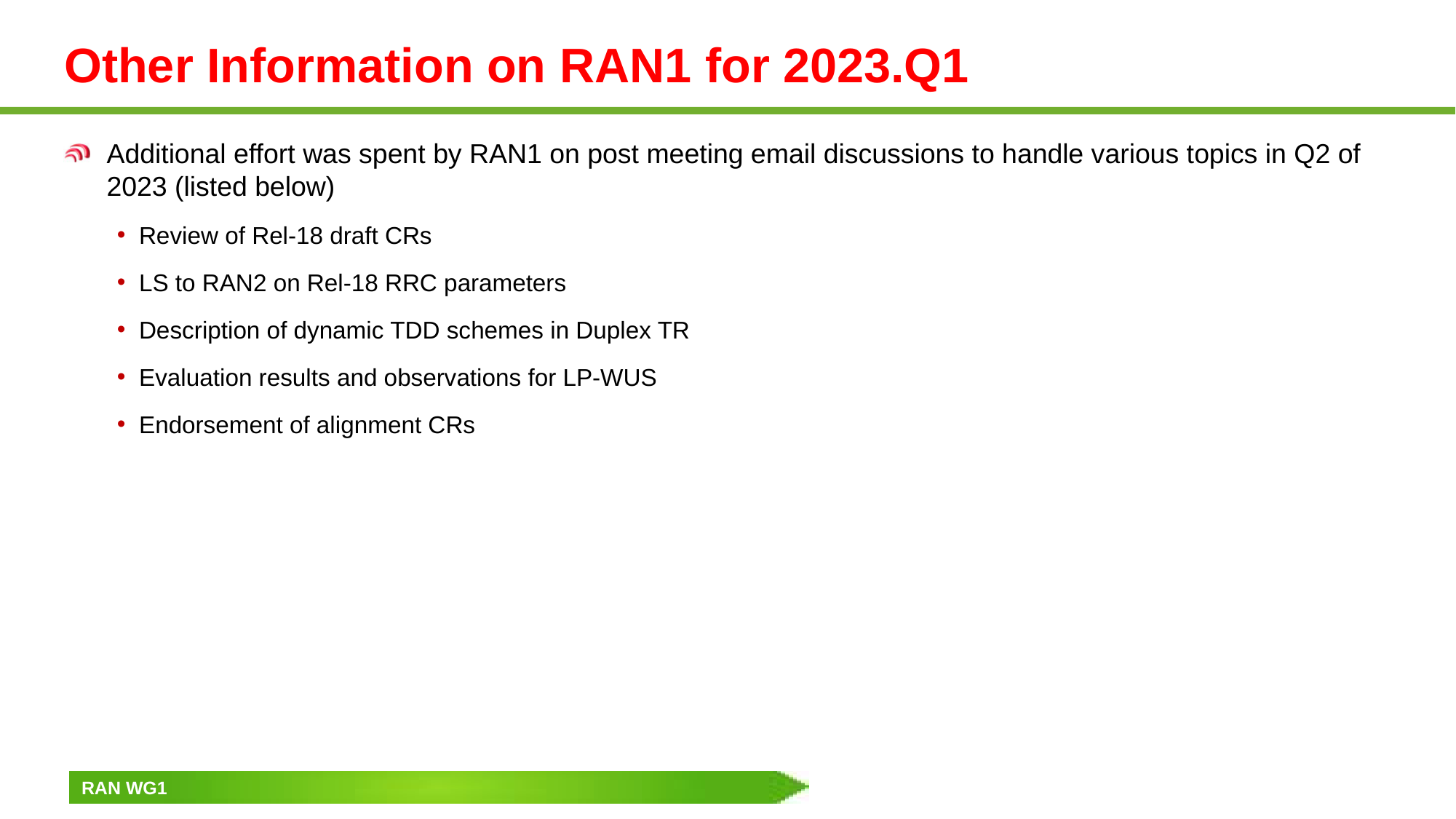

# Other Information on RAN1 for 2023.Q1
Additional effort was spent by RAN1 on post meeting email discussions to handle various topics in Q2 of 2023 (listed below)
Review of Rel-18 draft CRs
LS to RAN2 on Rel-18 RRC parameters
Description of dynamic TDD schemes in Duplex TR
Evaluation results and observations for LP-WUS
Endorsement of alignment CRs